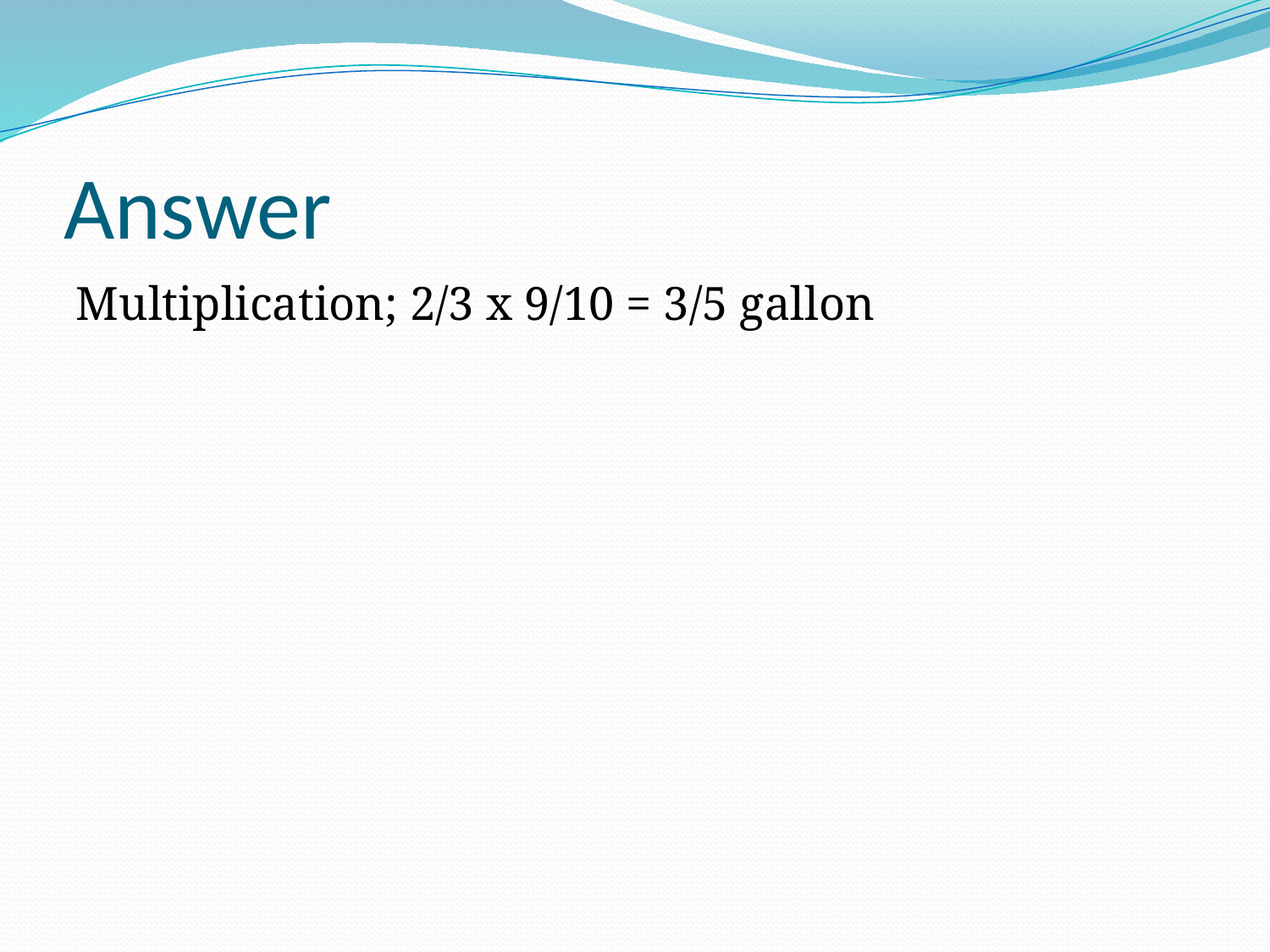

# Answer
Multiplication; 2/3 x 9/10 = 3/5 gallon